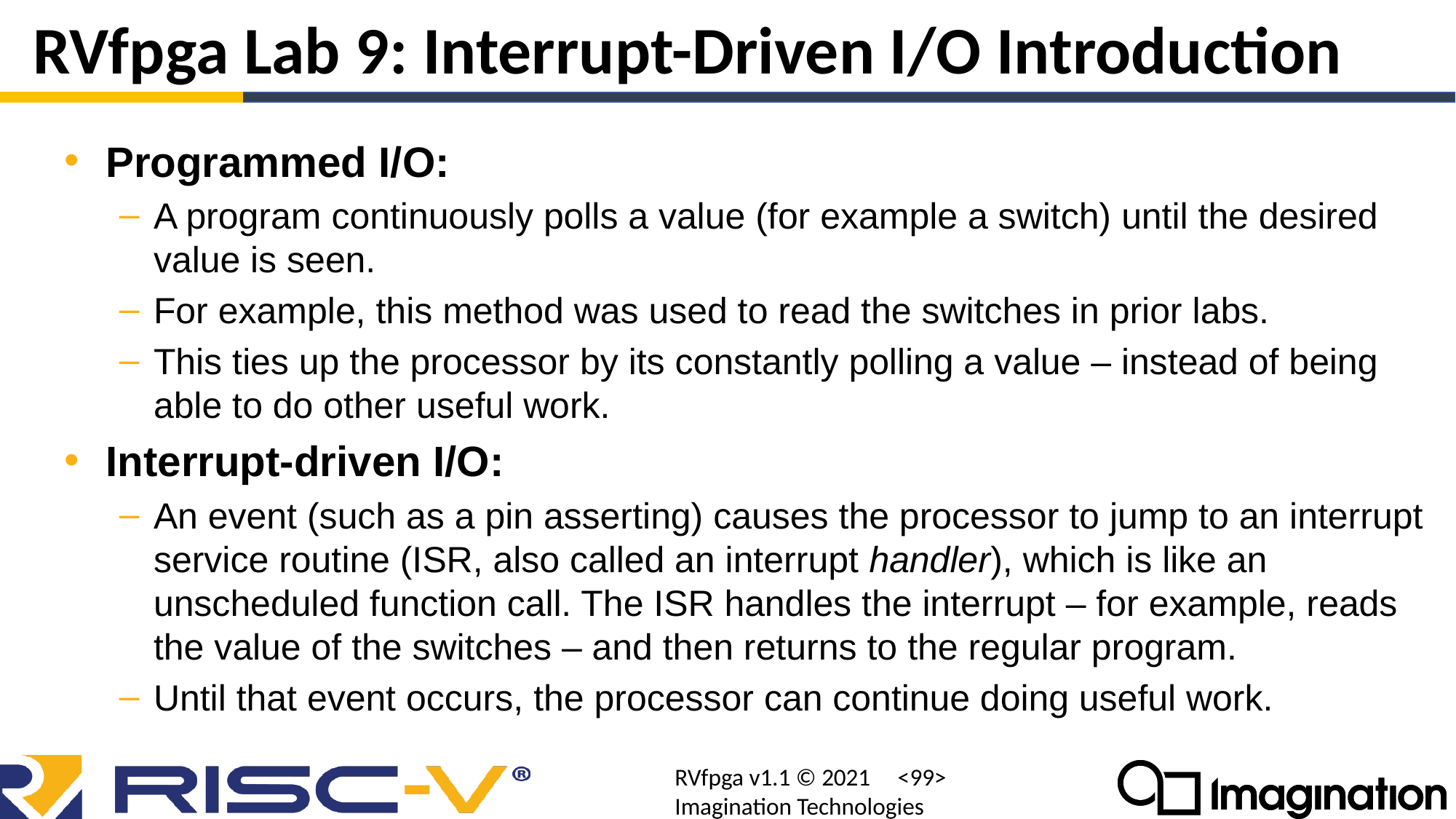

# RVfpga Lab 9: Interrupt-Driven I/O Introduction
Programmed I/O:
A program continuously polls a value (for example a switch) until the desired value is seen.
For example, this method was used to read the switches in prior labs.
This ties up the processor by its constantly polling a value – instead of being able to do other useful work.
Interrupt-driven I/O:
An event (such as a pin asserting) causes the processor to jump to an interrupt service routine (ISR, also called an interrupt handler), which is like an unscheduled function call. The ISR handles the interrupt – for example, reads the value of the switches – and then returns to the regular program.
Until that event occurs, the processor can continue doing useful work.